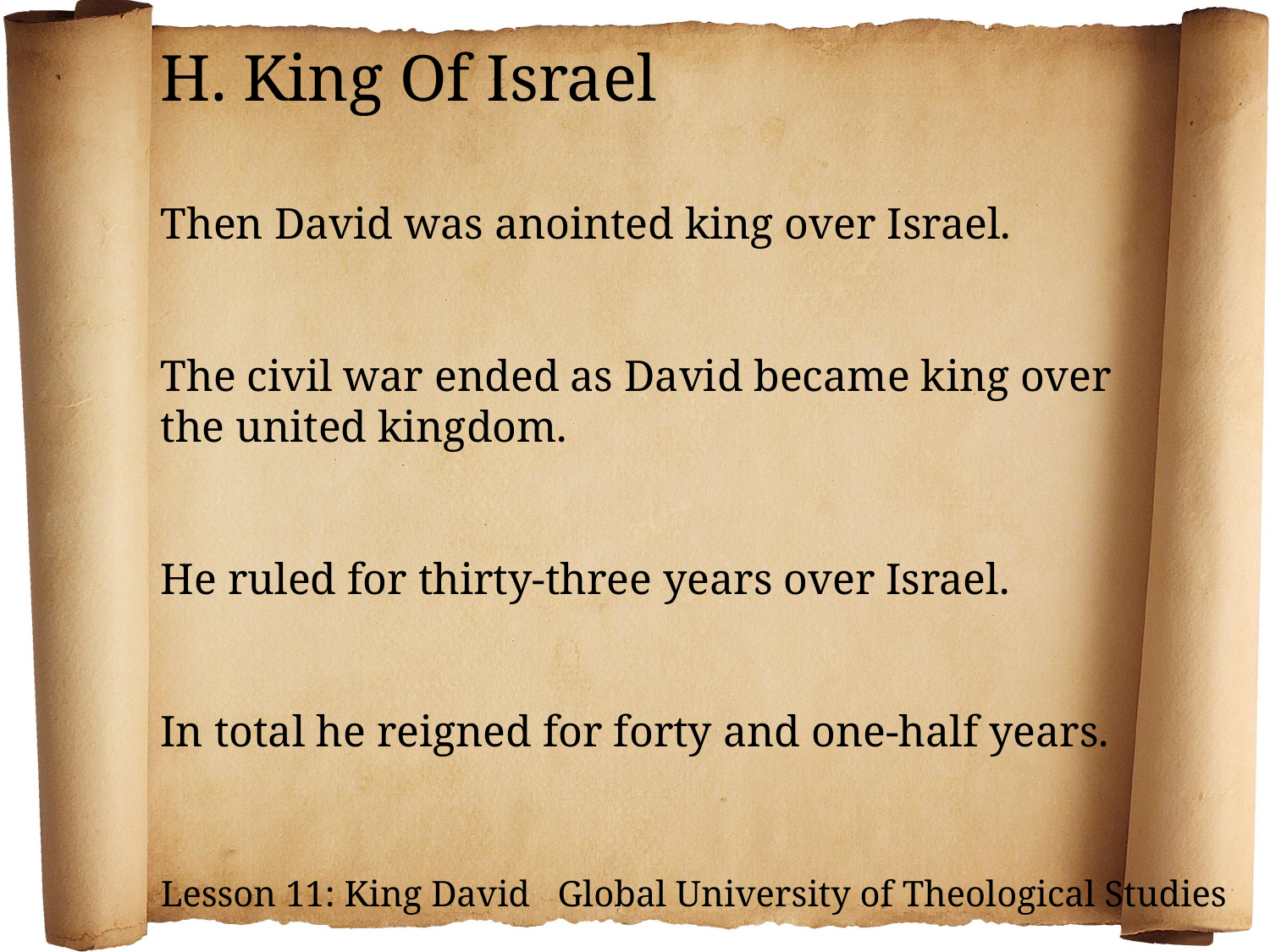

H. King Of Israel
Then David was anointed king over Israel.

The civil war ended as David became king over the united kingdom.

He ruled for thirty-three years over Israel.

In total he reigned for forty and one-half years.
Lesson 11: King David   Global University of Theological Studies